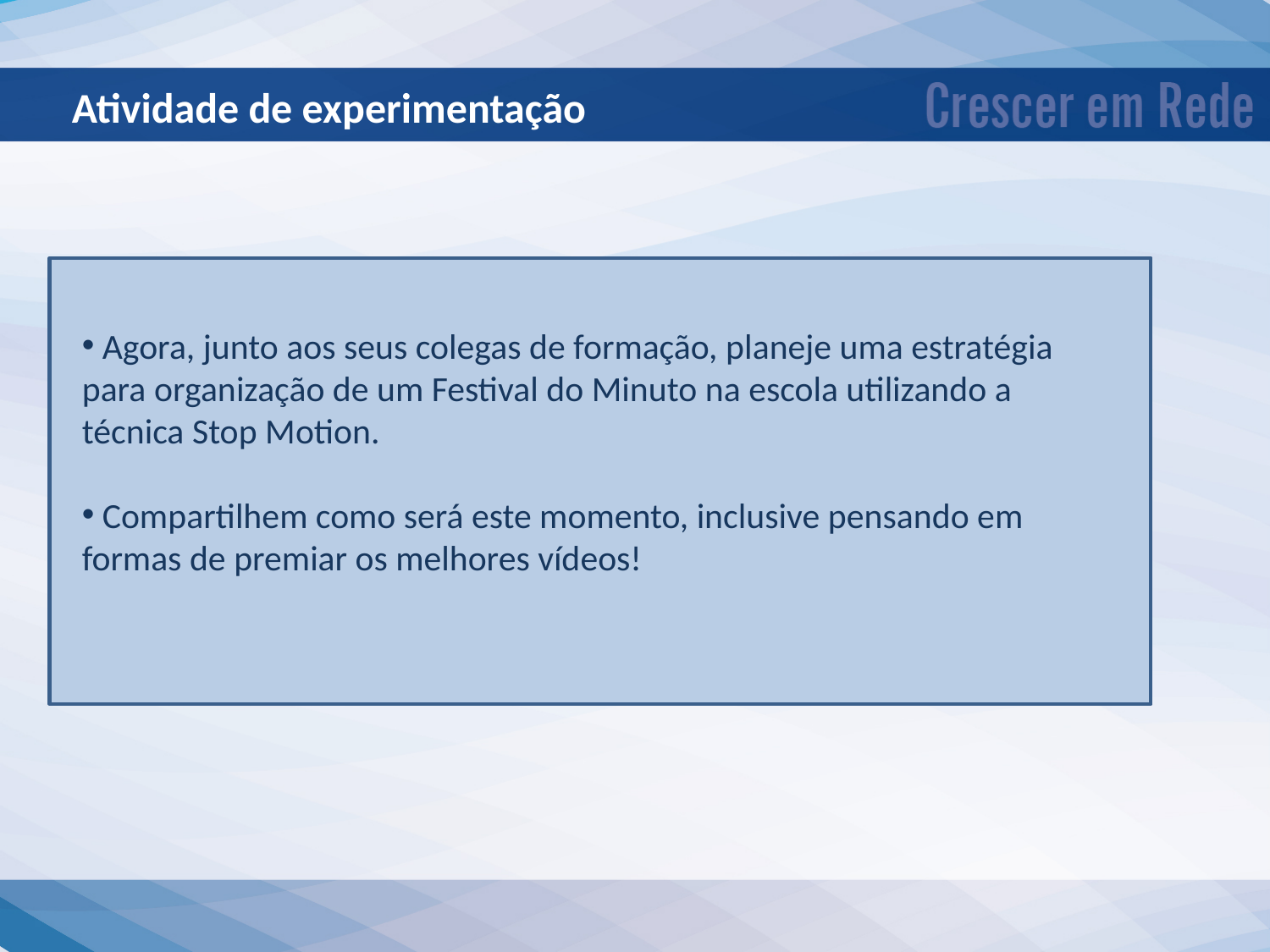

Atividade de experimentação

 Agora, junto aos seus colegas de formação, planeje uma estratégia para organização de um Festival do Minuto na escola utilizando a técnica Stop Motion.

 Compartilhem como será este momento, inclusive pensando em formas de premiar os melhores vídeos!